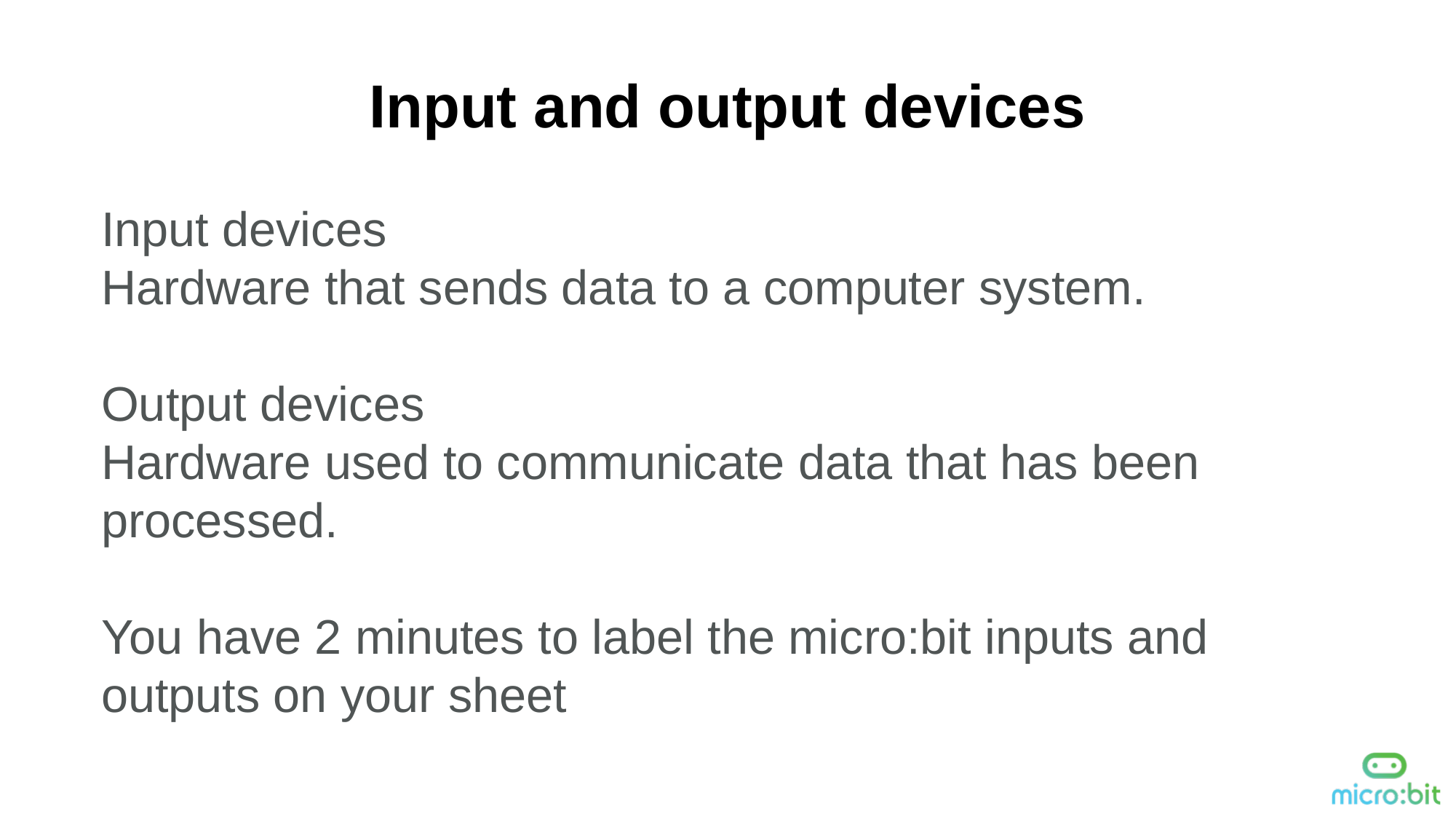

Input and output devices

Input devices
Hardware that sends data to a computer system.

Output devices
Hardware used to communicate data that has been processed.

You have 2 minutes to label the micro:bit inputs and outputs on your sheet